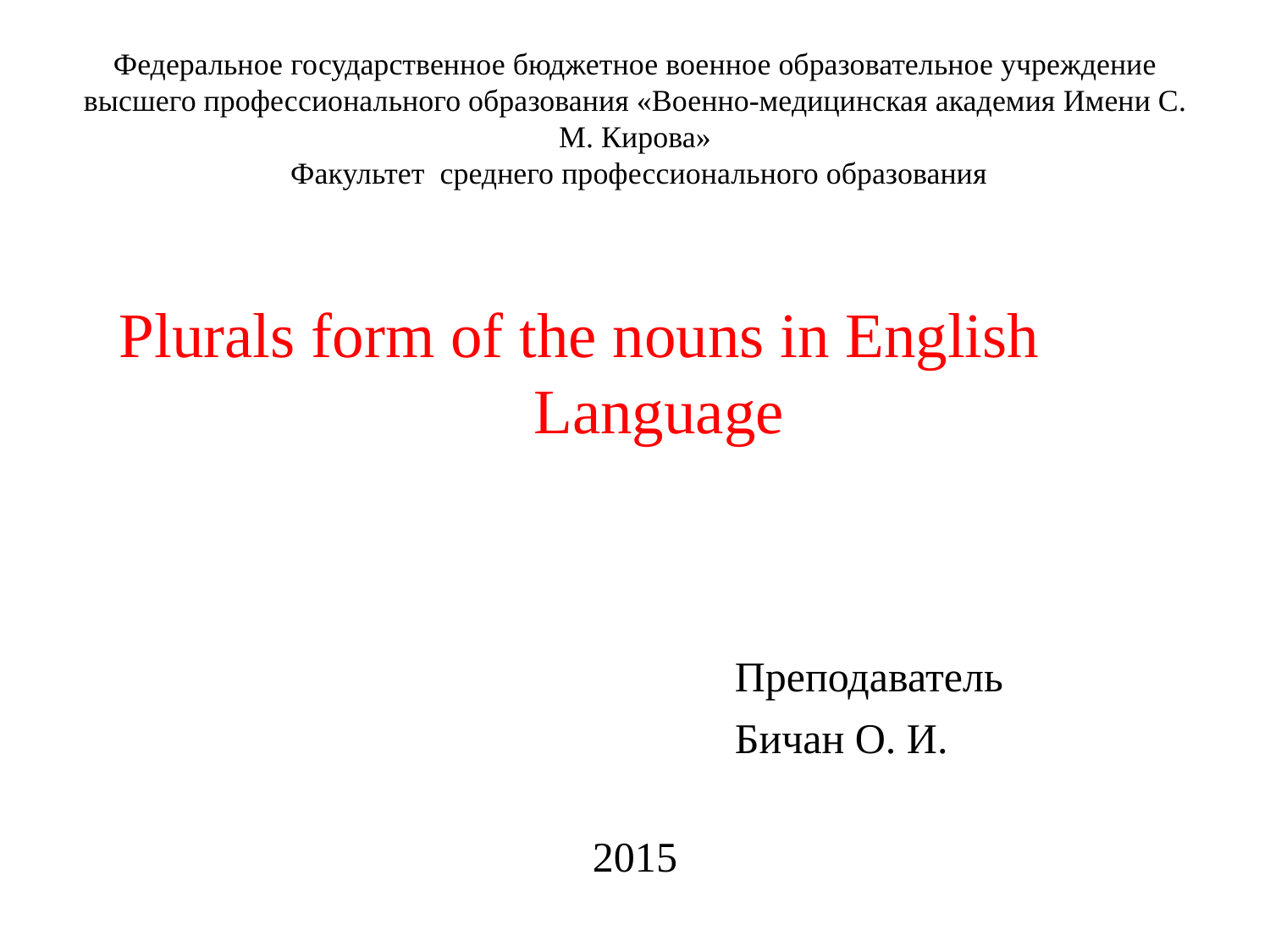

# Федеральное государственное бюджетное военное образовательное учреждение высшего профессионального образования «Военно-медицинская академия Имени С. М. Кирова» Факультет  среднего профессионального образования
  Plurals form of the nouns in English          Language

                                 Преподаватель
                                       Бичан О. И.

2015